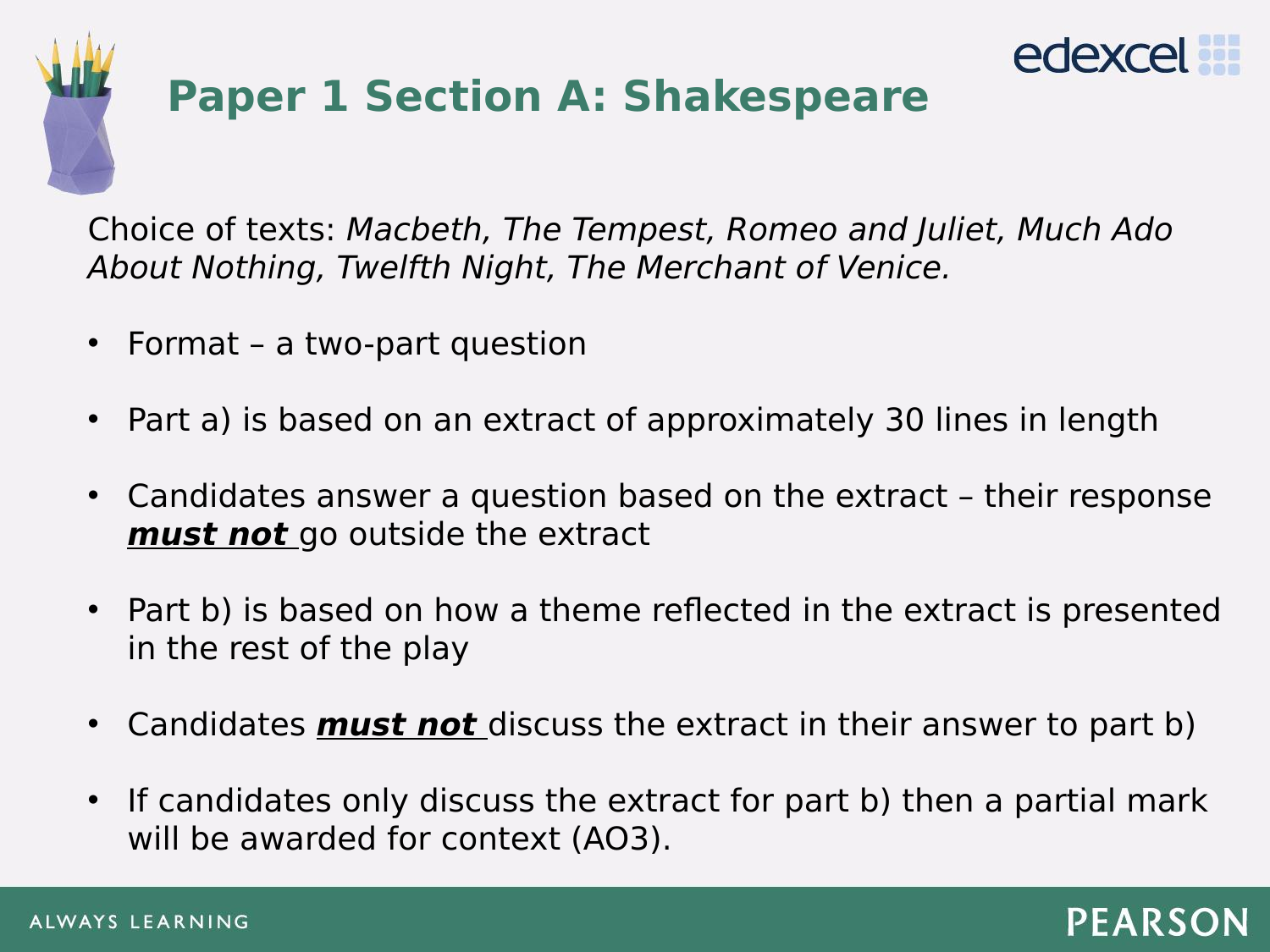

# Paper 1 Section A: Shakespeare
Choice of texts: Macbeth, The Tempest, Romeo and Juliet, Much Ado About Nothing, Twelfth Night, The Merchant of Venice.

Format – a two-part question

Part a) is based on an extract of approximately 30 lines in length

Candidates answer a question based on the extract – their response must not go outside the extract

Part b) is based on how a theme reflected in the extract is presented in the rest of the play

Candidates must not discuss the extract in their answer to part b)

If candidates only discuss the extract for part b) then a partial mark will be awarded for context (AO3).